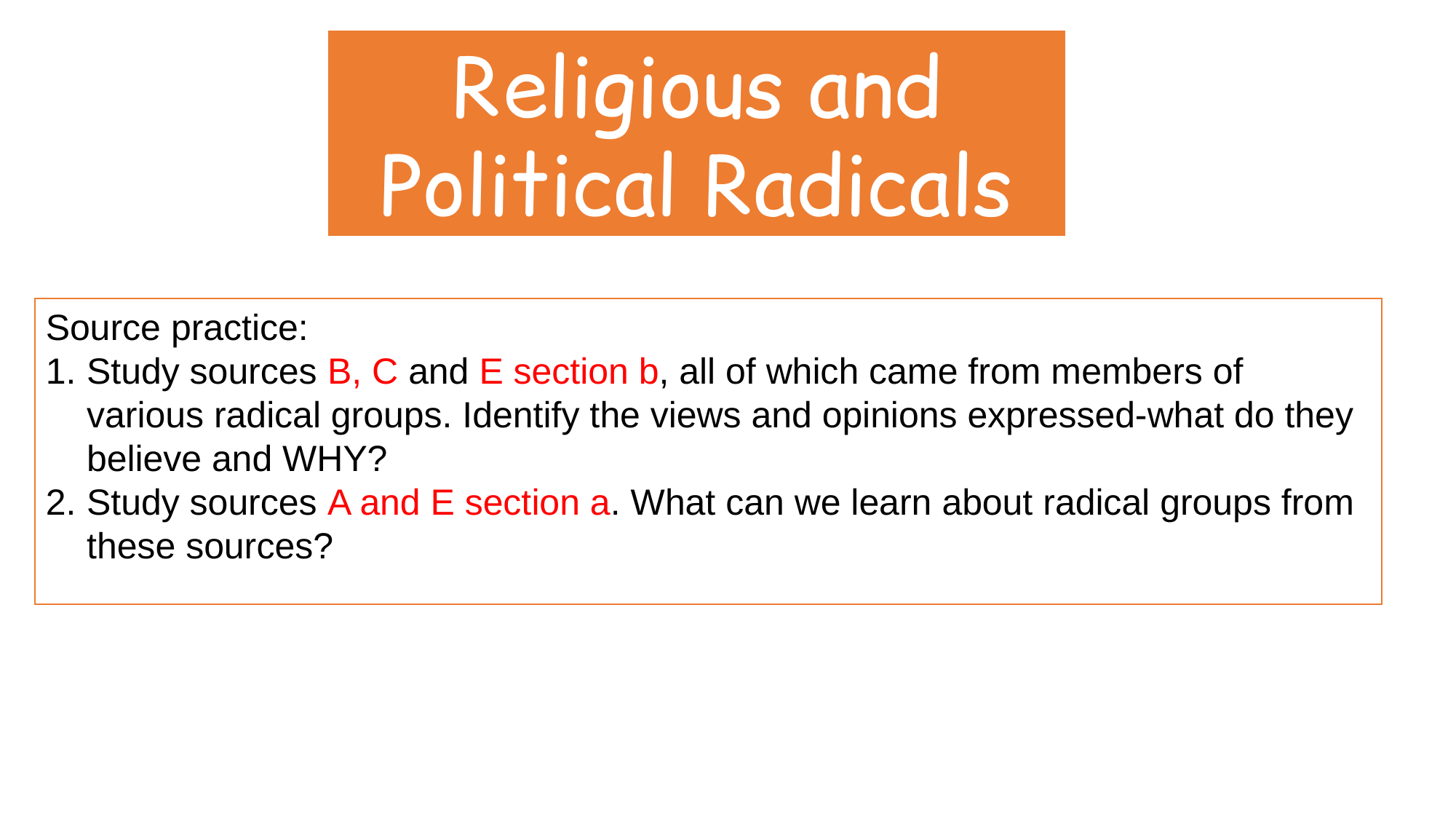

Religious and Political Radicals
Source practice:
Study sources B, C and E section b, all of which came from members of various radical groups. Identify the views and opinions expressed-what do they believe and WHY?
Study sources A and E section a. What can we learn about radical groups from these sources?